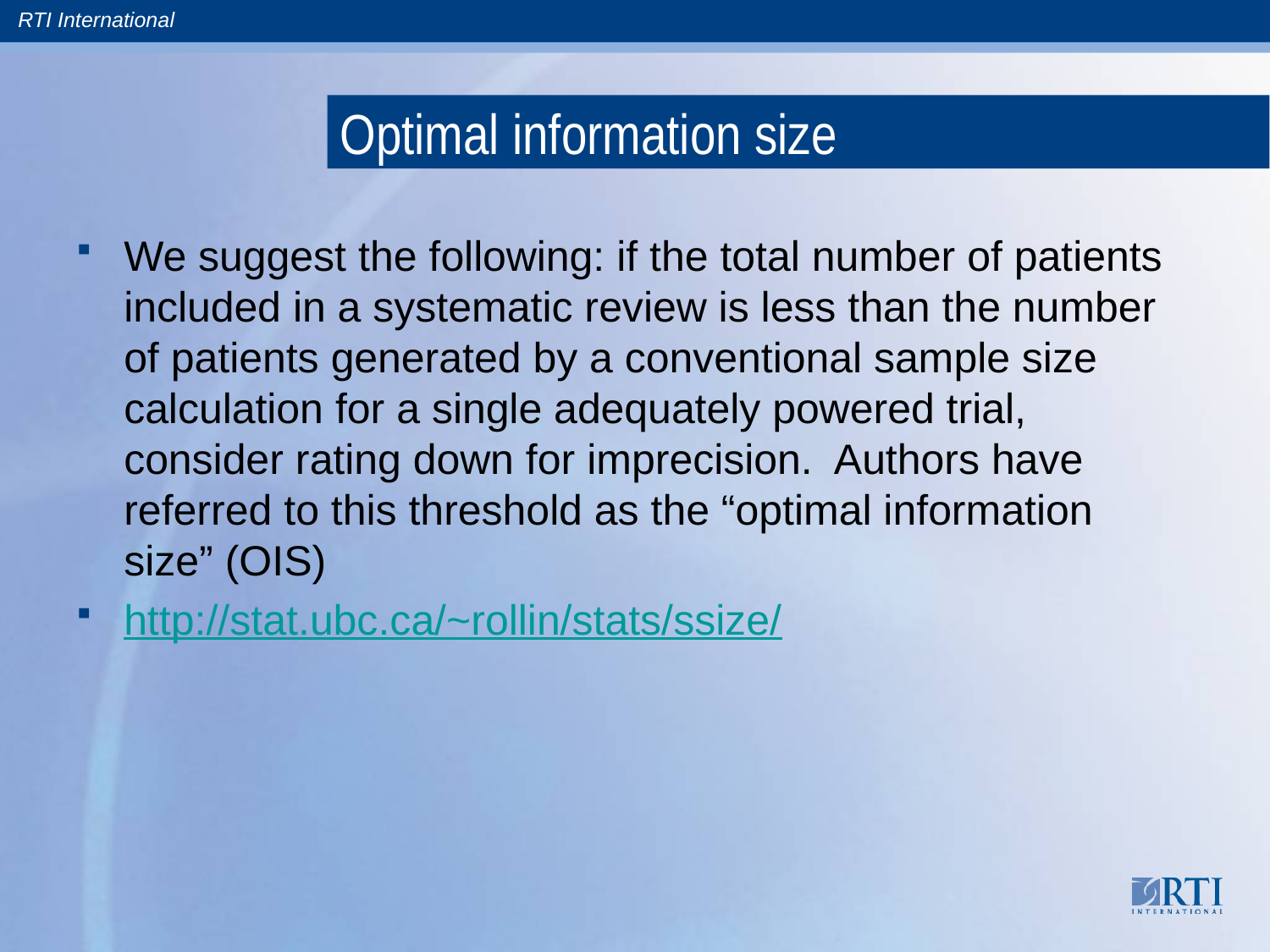

# Optimal information size
We suggest the following: if the total number of patients included in a systematic review is less than the number of patients generated by a conventional sample size calculation for a single adequately powered trial, consider rating down for imprecision.  Authors have referred to this threshold as the “optimal information size” (OIS)
http://stat.ubc.ca/~rollin/stats/ssize/